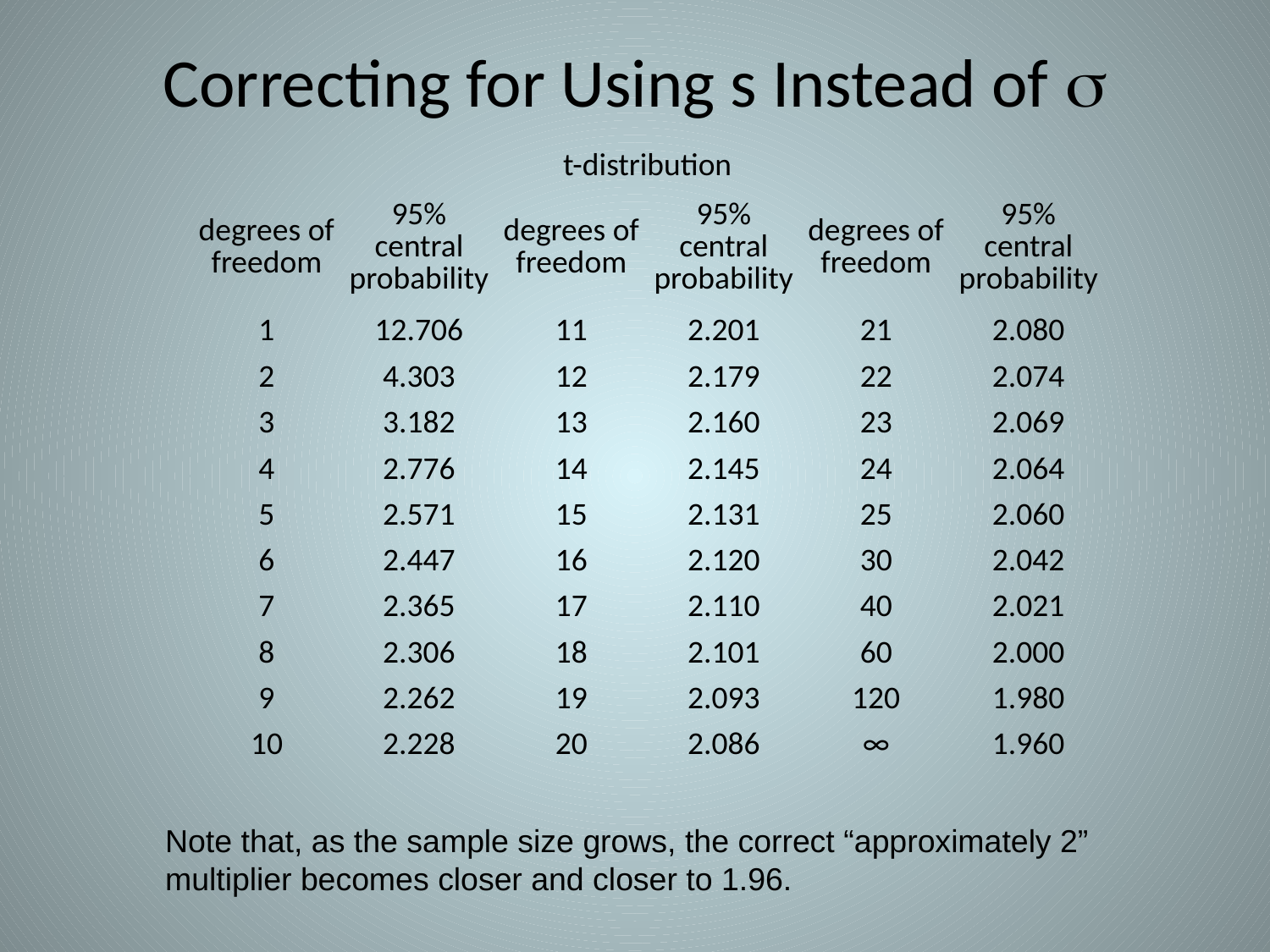

# Correcting for Using s Instead of σ
| t-distribution |  |  |  |  |  |
| --- | --- | --- | --- | --- | --- |
| degrees of freedom | 95% central probability | degrees of freedom | 95% central probability | degrees of freedom | 95% central probability |
| 1 | 12.706 | 11 | 2.201 | 21 | 2.080 |
| 2 | 4.303 | 12 | 2.179 | 22 | 2.074 |
| 3 | 3.182 | 13 | 2.160 | 23 | 2.069 |
| 4 | 2.776 | 14 | 2.145 | 24 | 2.064 |
| 5 | 2.571 | 15 | 2.131 | 25 | 2.060 |
| 6 | 2.447 | 16 | 2.120 | 30 | 2.042 |
| 7 | 2.365 | 17 | 2.110 | 40 | 2.021 |
| 8 | 2.306 | 18 | 2.101 | 60 | 2.000 |
| 9 | 2.262 | 19 | 2.093 | 120 | 1.980 |
| 10 | 2.228 | 20 | 2.086 | ∞ | 1.960 |
Note that, as the sample size grows, the correct “approximately 2” multiplier becomes closer and closer to 1.96.